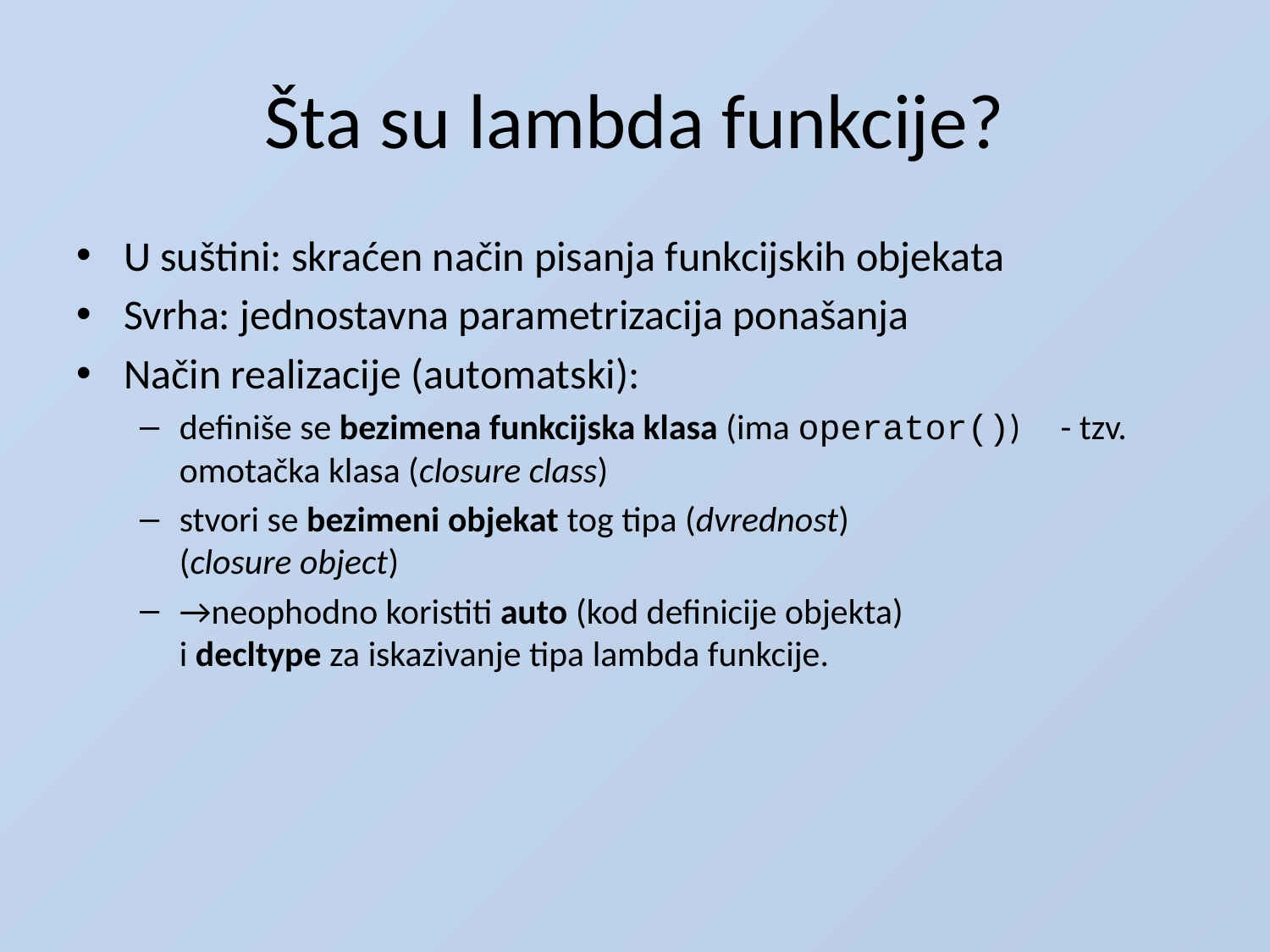

# Šta su lambda funkcije?
U suštini: skraćen način pisanja funkcijskih objekata
Svrha: jednostavna parametrizacija ponašanja
Način realizacije (automatski):
definiše se bezimena funkcijska klasa (ima operator())     - tzv. omotačka klasa (closure class)
stvori se bezimeni objekat tog tipa (dvrednost)
(closure object)
→neophodno koristiti auto (kod definicije objekta)
i decltype za iskazivanje tipa lambda funkcije.